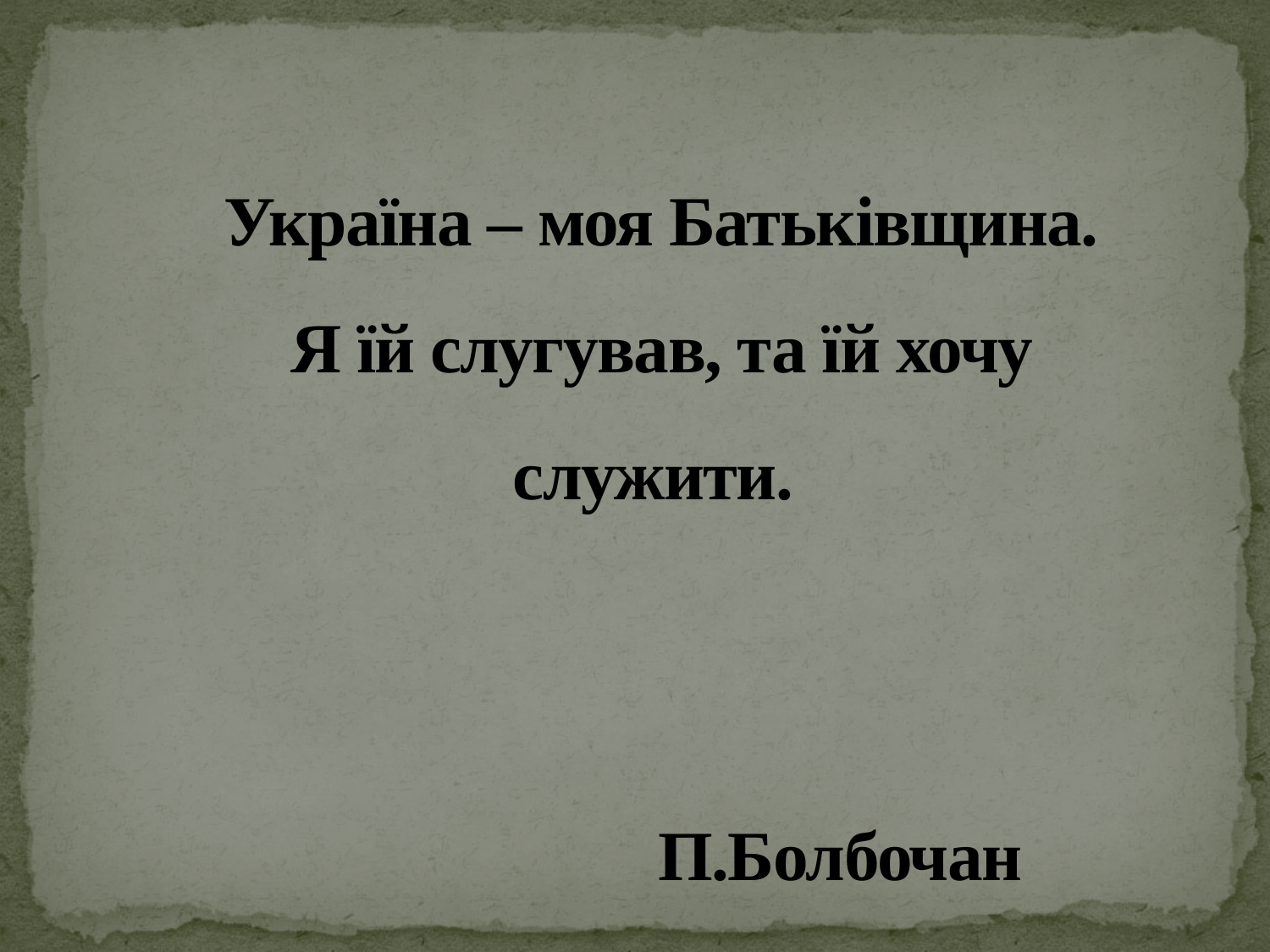

Україна – моя Батьківщина.
Я їй слугував, та їй хочу служити.
                                                                                                                                    				П.Болбочан